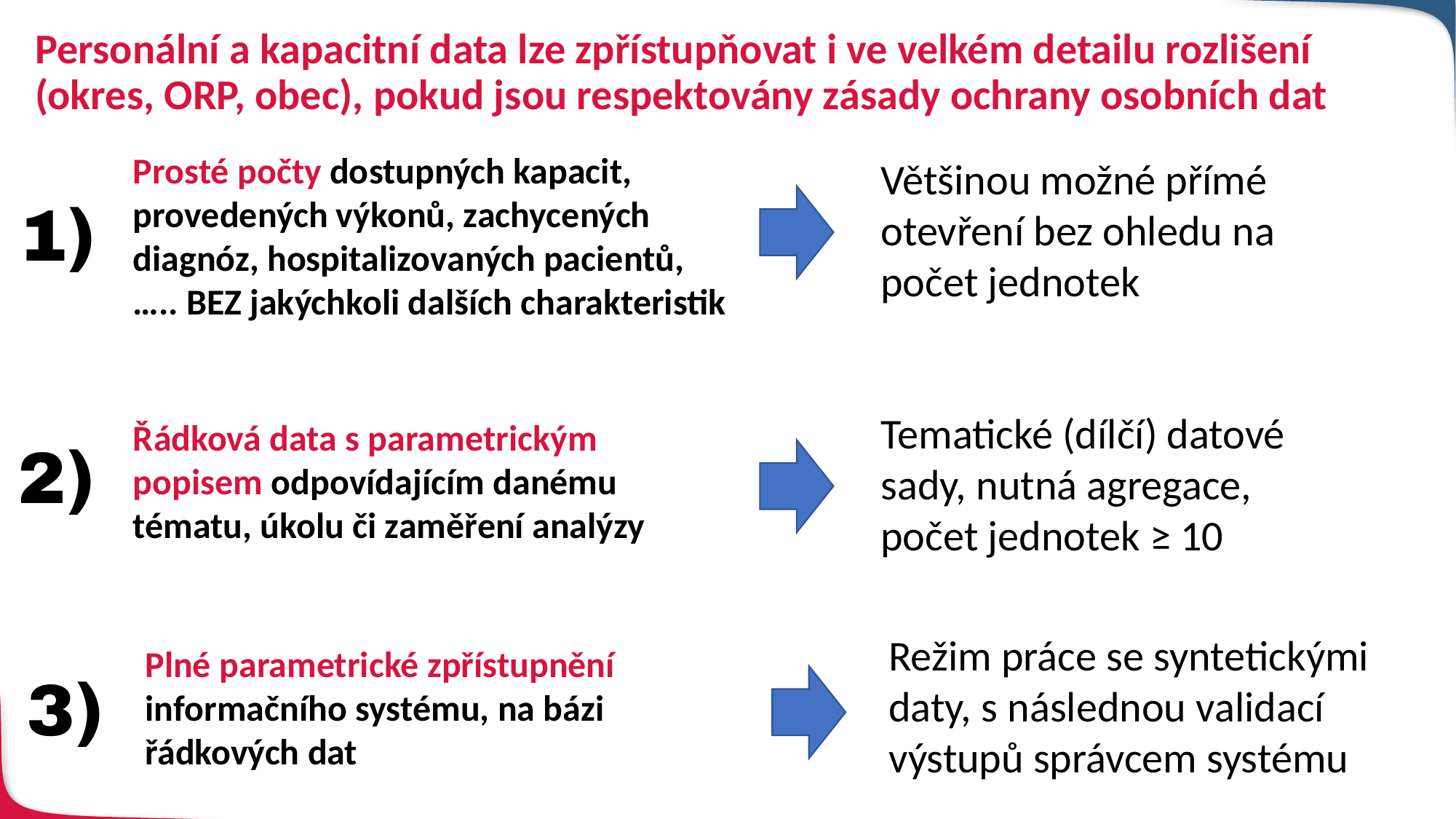

Personální a kapacitní data lze zpřístupňovat i ve velkém detailu rozlišení (okres, ORP, obec), pokud jsou respektovány zásady ochrany osobních dat
Prosté počty dostupných kapacit, provedených výkonů, zachycených diagnóz, hospitalizovaných pacientů, ….. BEZ jakýchkoli dalších charakteristik
Většinou možné přímé otevření bez ohledu na počet jednotek
1)

Tematické (dílčí) datové sady, nutná agregace, počet jednotek ≥ 10
Řádková data s parametrickým popisem odpovídajícím danému tématu, úkolu či zaměření analýzy
2)

Režim práce se syntetickými daty, s následnou validací výstupů správcem systému
Plné parametrické zpřístupnění informačního systému, na bázi řádkových dat
3)